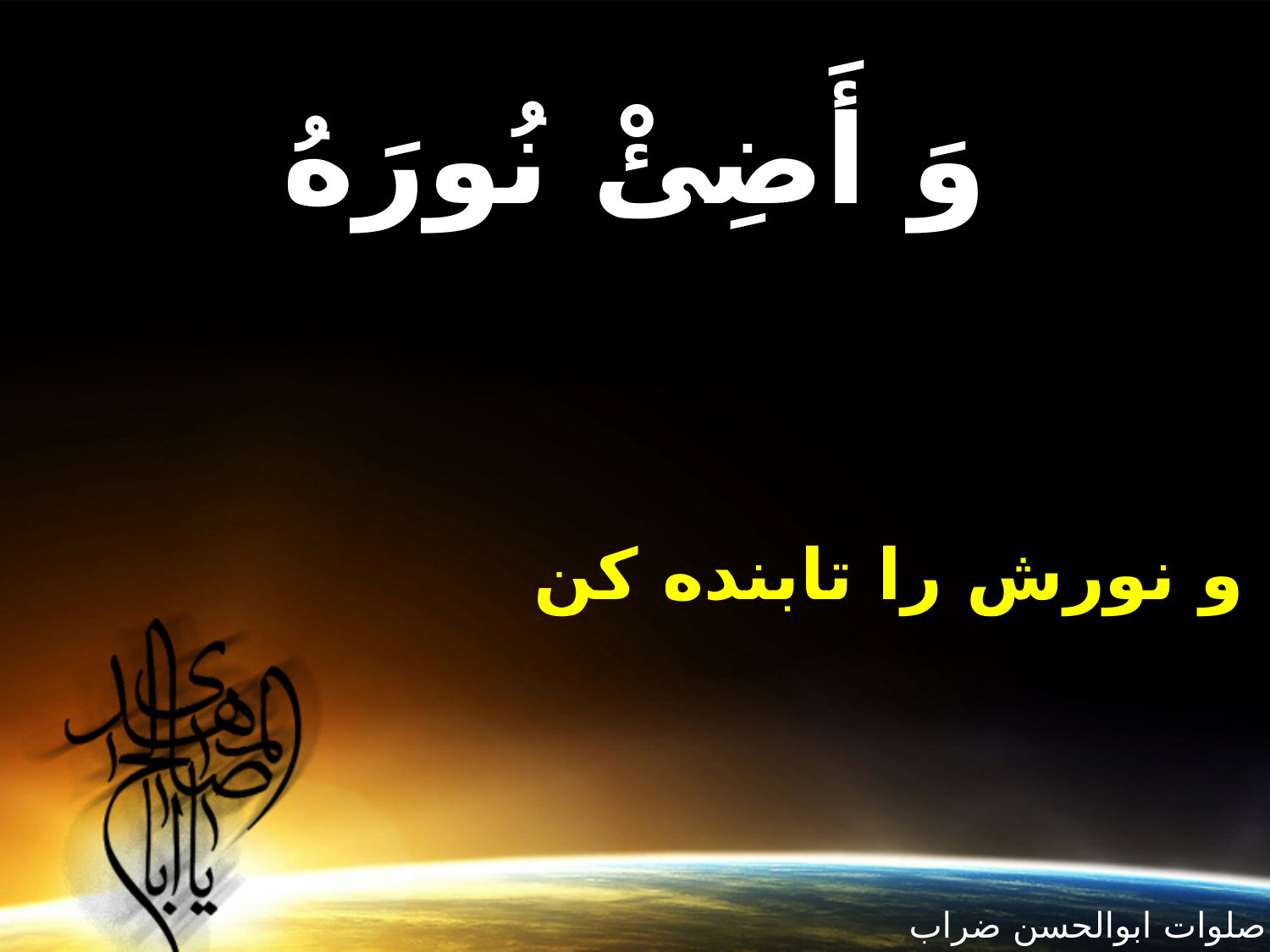

وَ أَضِئْ نُورَهُ
و نورش را تابنده كن